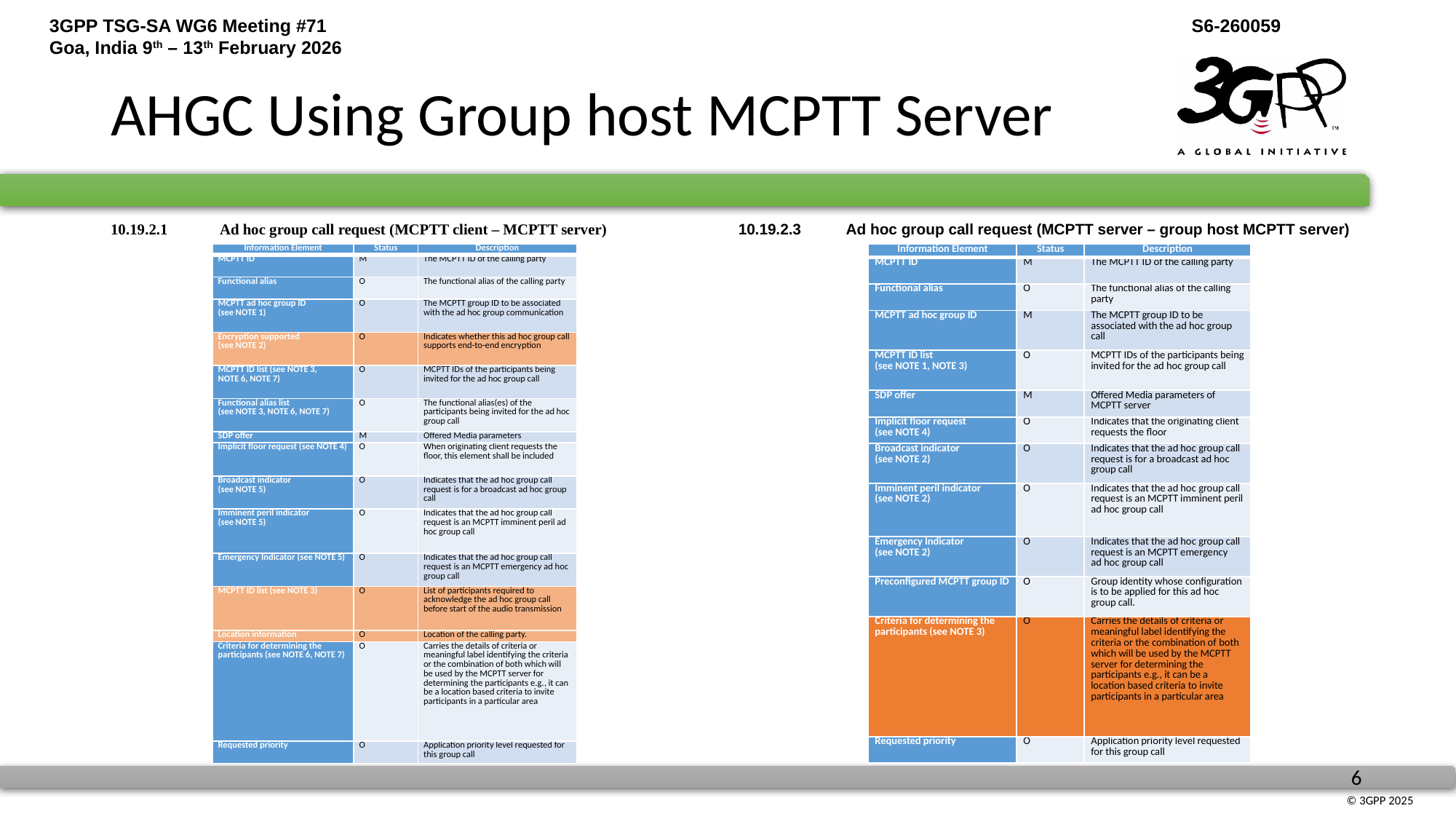

# AHGC Using Group host MCPTT Server
10.19.2.1	Ad hoc group call request (MCPTT client – MCPTT server)
10.19.2.3	Ad hoc group call request (MCPTT server – group host MCPTT server)
| Information Element | Status | Description |
| --- | --- | --- |
| MCPTT ID | M | The MCPTT ID of the calling party |
| Functional alias | O | The functional alias of the calling party |
| MCPTT ad hoc group ID | M | The MCPTT group ID to be associated with the ad hoc group call |
| MCPTT ID list (see NOTE 1, NOTE 3) | O | MCPTT IDs of the participants being invited for the ad hoc group call |
| SDP offer | M | Offered Media parameters of MCPTT server |
| Implicit floor request (see NOTE 4) | O | Indicates that the originating client requests the floor |
| Broadcast indicator (see NOTE 2) | O | Indicates that the ad hoc group call request is for a broadcast ad hoc group call |
| Imminent peril indicator (see NOTE 2) | O | Indicates that the ad hoc group call request is an MCPTT imminent peril ad hoc group call |
| Emergency Indicator (see NOTE 2) | O | Indicates that the ad hoc group call request is an MCPTT emergency ad hoc group call |
| Preconfigured MCPTT group ID | O | Group identity whose configuration is to be applied for this ad hoc group call. |
| Criteria for determining the participants (see NOTE 3) | O | Carries the details of criteria or meaningful label identifying the criteria or the combination of both which will be used by the MCPTT server for determining the participants e.g., it can be a location based criteria to invite participants in a particular area |
| Requested priority | O | Application priority level requested for this group call |
| Information Element | Status | Description |
| --- | --- | --- |
| MCPTT ID | M | The MCPTT ID of the calling party |
| Functional alias | O | The functional alias of the calling party |
| MCPTT ad hoc group ID (see NOTE 1) | O | The MCPTT group ID to be associated with the ad hoc group communication |
| Encryption supported (see NOTE 2) | O | Indicates whether this ad hoc group call supports end-to-end encryption |
| MCPTT ID list (see NOTE 3, NOTE 6, NOTE 7) | O | MCPTT IDs of the participants being invited for the ad hoc group call |
| Functional alias list (see NOTE 3, NOTE 6, NOTE 7) | O | The functional alias(es) of the participants being invited for the ad hoc group call |
| SDP offer | M | Offered Media parameters |
| Implicit floor request (see NOTE 4) | O | When originating client requests the floor, this element shall be included |
| Broadcast indicator (see NOTE 5) | O | Indicates that the ad hoc group call request is for a broadcast ad hoc group call |
| Imminent peril indicator (see NOTE 5) | O | Indicates that the ad hoc group call request is an MCPTT imminent peril ad hoc group call |
| Emergency Indicator (see NOTE 5) | O | Indicates that the ad hoc group call request is an MCPTT emergency ad hoc group call |
| MCPTT ID list (see NOTE 3) | O | List of participants required to acknowledge the ad hoc group call before start of the audio transmission |
| Location information | O | Location of the calling party. |
| Criteria for determining the participants (see NOTE 6, NOTE 7) | O | Carries the details of criteria or meaningful label identifying the criteria or the combination of both which will be used by the MCPTT server for determining the participants e.g., it can be a location based criteria to invite participants in a particular area |
| Requested priority | O | Application priority level requested for this group call |